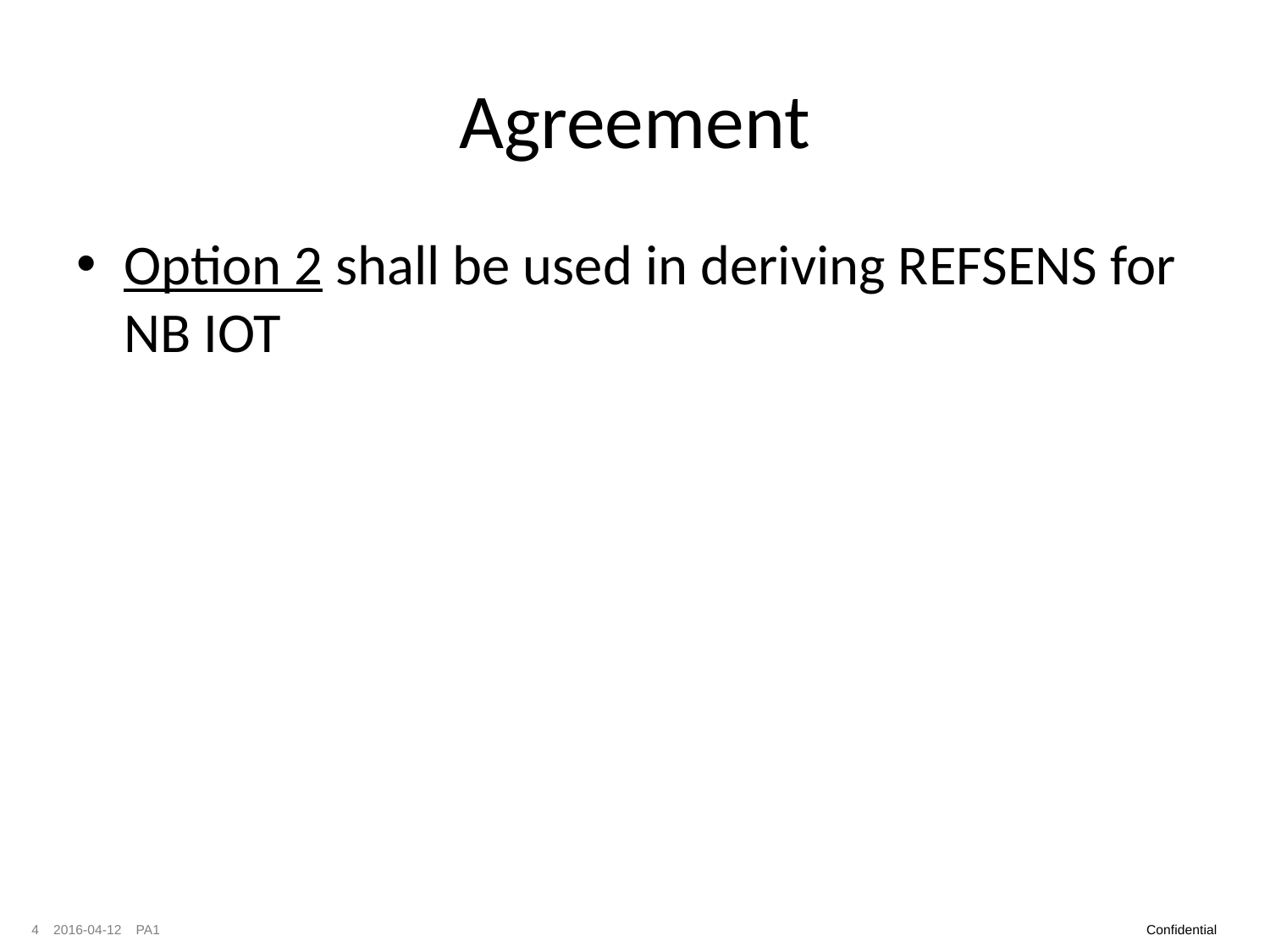

# Agreement
Option 2 shall be used in deriving REFSENS for NB IOT